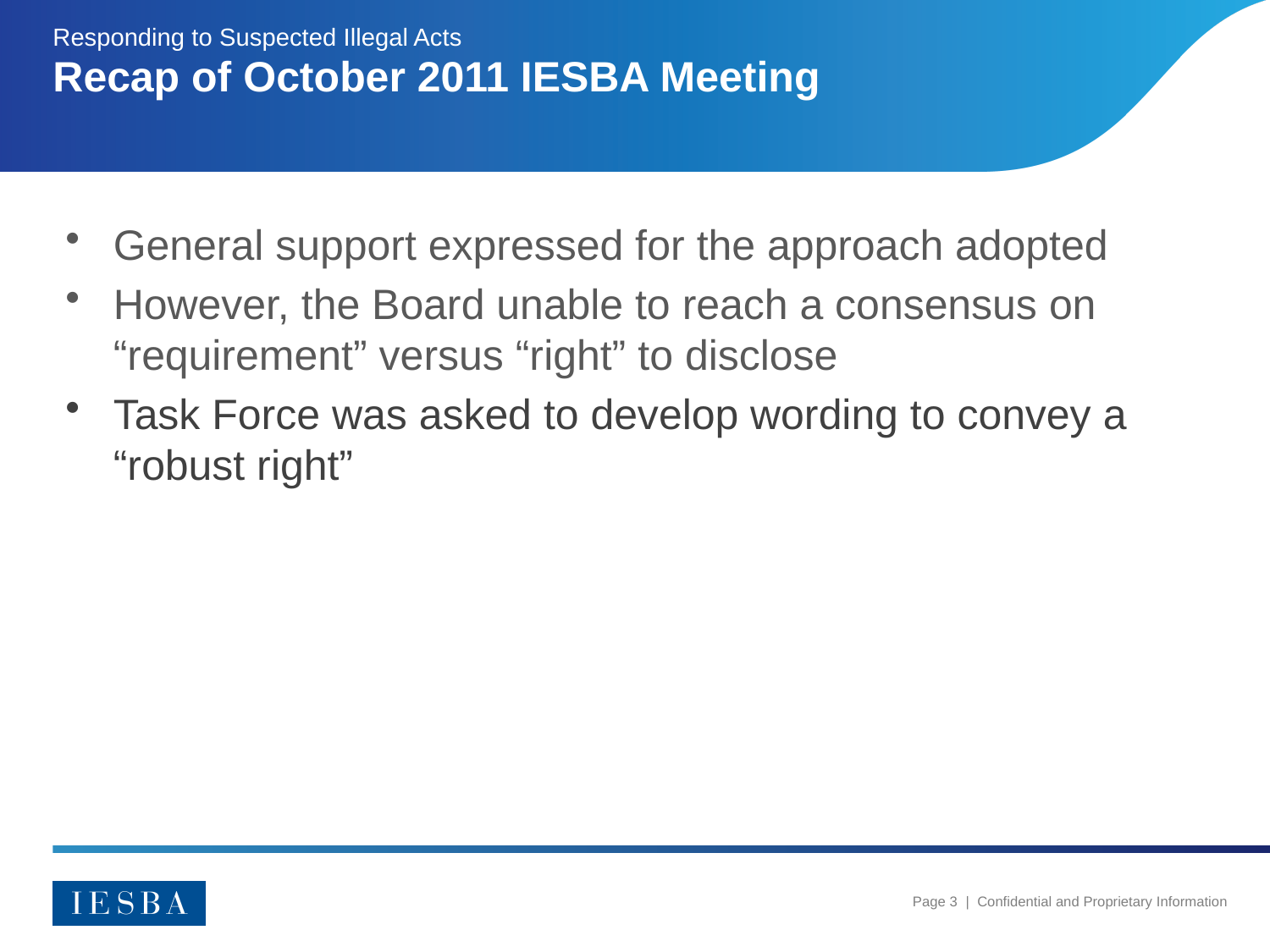

Responding to Suspected Illegal Acts

# Recap of October 2011 IESBA Meeting
General support expressed for the approach adopted
However, the Board unable to reach a consensus on “requirement” versus “right” to disclose
Task Force was asked to develop wording to convey a “robust right”